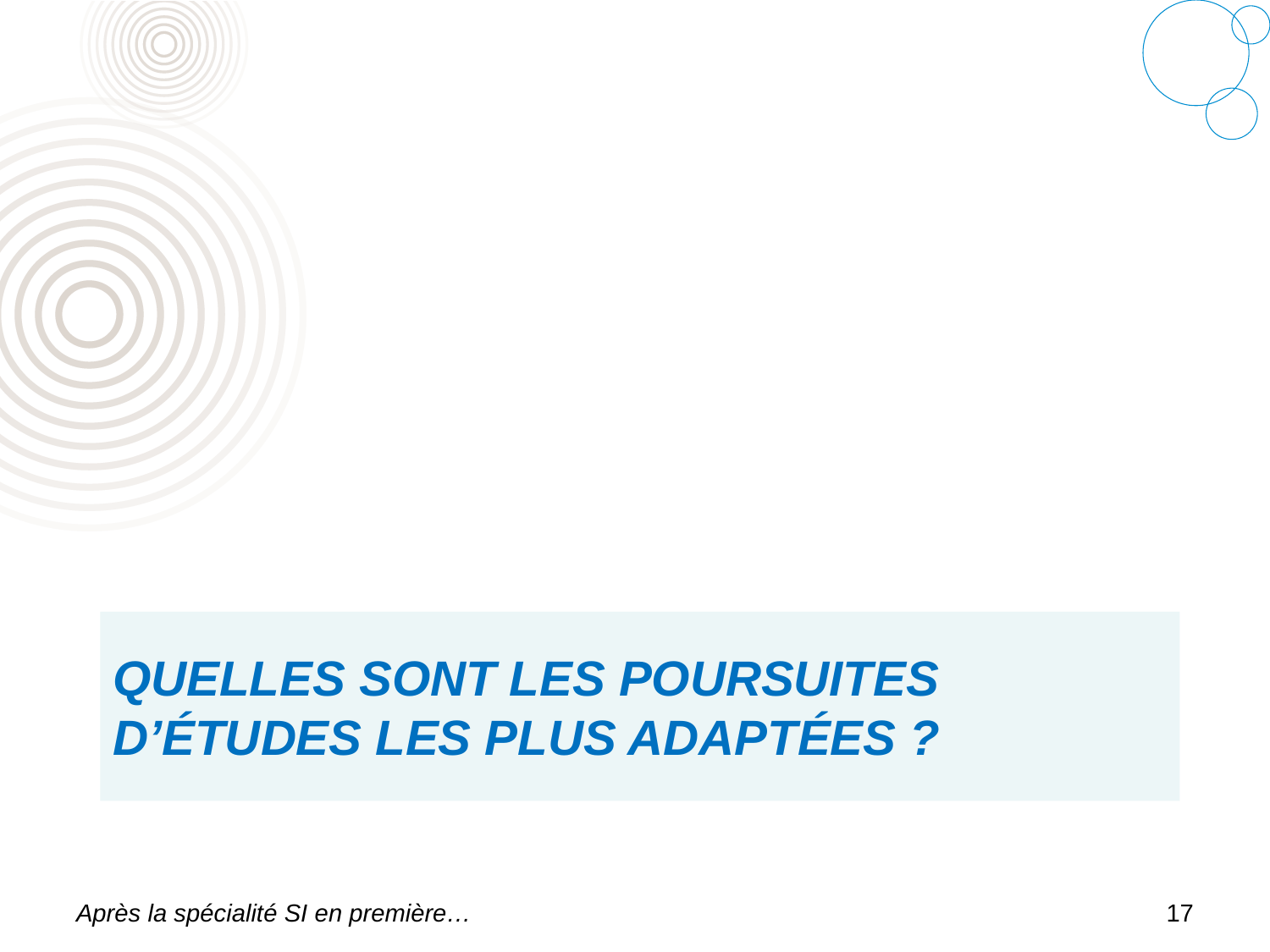

# Quelles sont les poursuites d’études les plus adaptées ?
Après la spécialité SI en première…
17